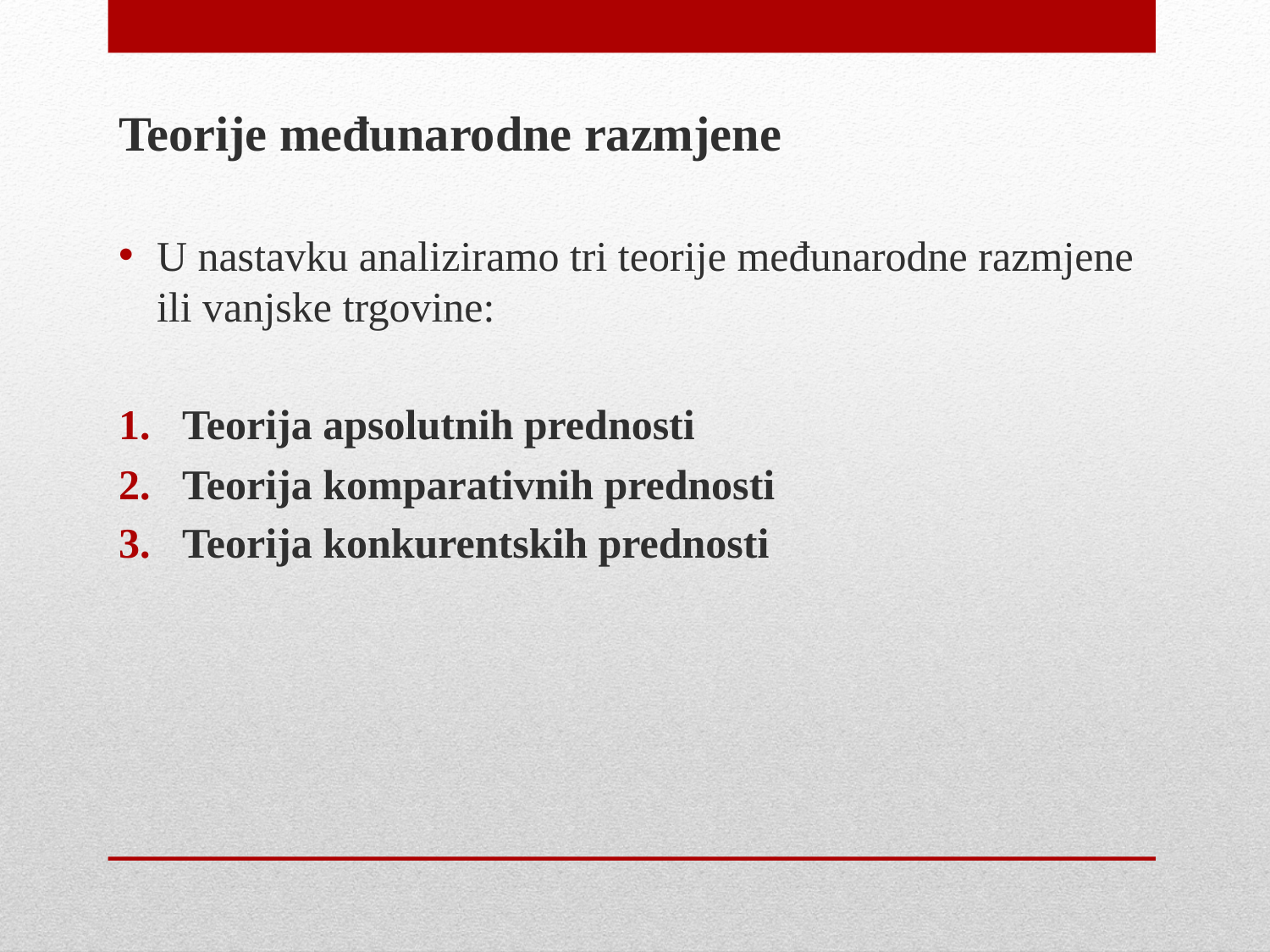

Teorije međunarodne razmjene

U nastavku analiziramo tri teorije međunarodne razmjene ili vanjske trgovine:

Teorija apsolutnih prednosti
Teorija komparativnih prednosti
Teorija konkurentskih prednosti